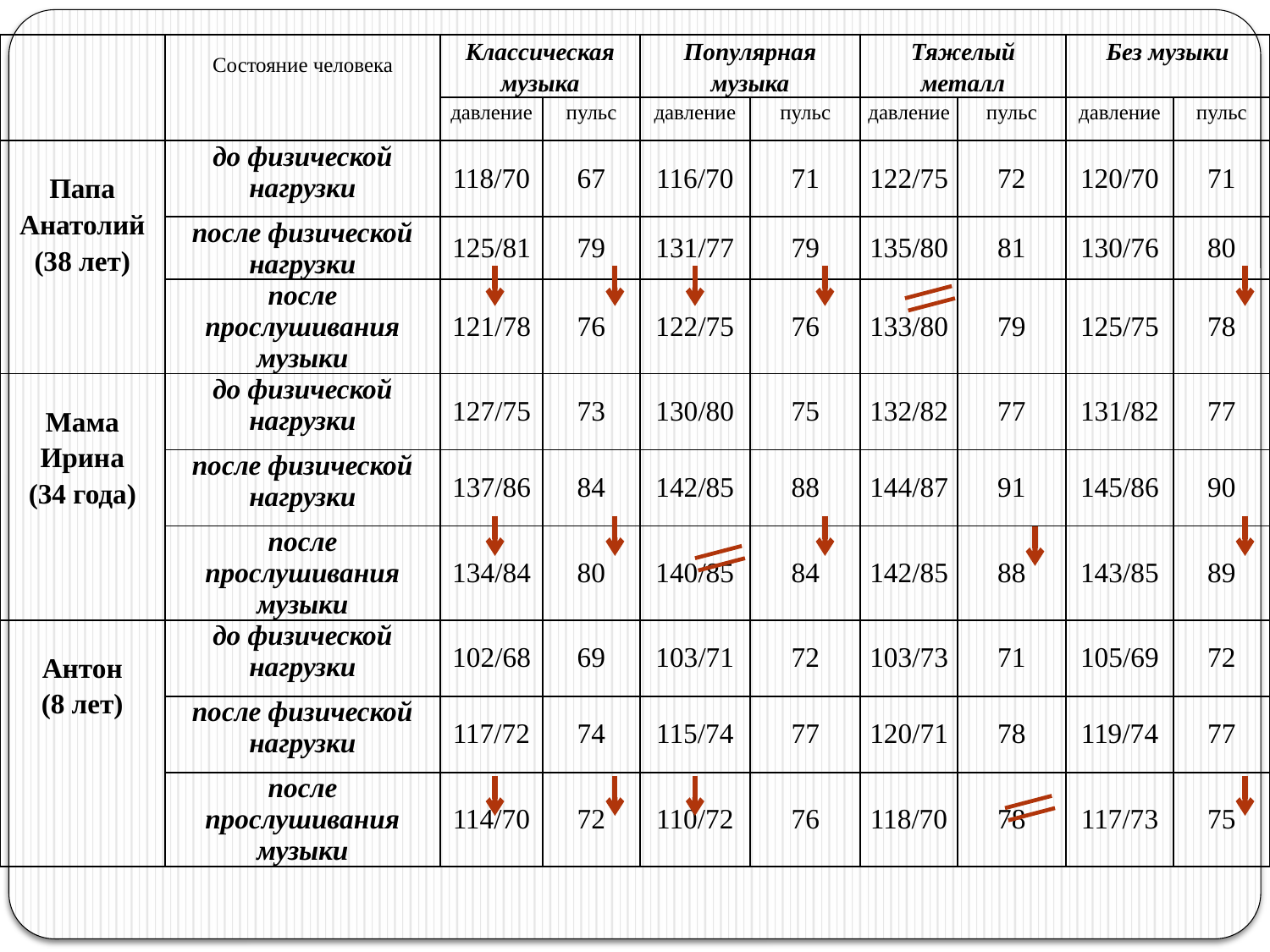

|  | Состояние человека | Классическая музыка |  | Популярная музыка |  | Тяжелый металл |  | Без музыки |  |
| --- | --- | --- | --- | --- | --- | --- | --- | --- | --- |
|  |  | давление | пульс | давление | пульс | давление | пульс | давление | пульс |
| Папа Анатолий (38 лет) | до физической нагрузки | 118/70 | 67 | 116/70 | 71 | 122/75 | 72 | 120/70 | 71 |
|  | после физической нагрузки | 125/81 | 79 | 131/77 | 79 | 135/80 | 81 | 130/76 | 80 |
|  | после прослушивания музыки | 121/78 | 76 | 122/75 | 76 | 133/80 | 79 | 125/75 | 78 |
| Мама Ирина (34 года) | до физической нагрузки | 127/75 | 73 | 130/80 | 75 | 132/82 | 77 | 131/82 | 77 |
|  | после физической нагрузки | 137/86 | 84 | 142/85 | 88 | 144/87 | 91 | 145/86 | 90 |
|  | после прослушивания музыки | 134/84 | 80 | 140/85 | 84 | 142/85 | 88 | 143/85 | 89 |
| Антон (8 лет) | до физической нагрузки | 102/68 | 69 | 103/71 | 72 | 103/73 | 71 | 105/69 | 72 |
|  | после физической нагрузки | 117/72 | 74 | 115/74 | 77 | 120/71 | 78 | 119/74 | 77 |
|  | после прослушивания музыки | 114/70 | 72 | 110/72 | 76 | 118/70 | 78 | 117/73 | 75 |